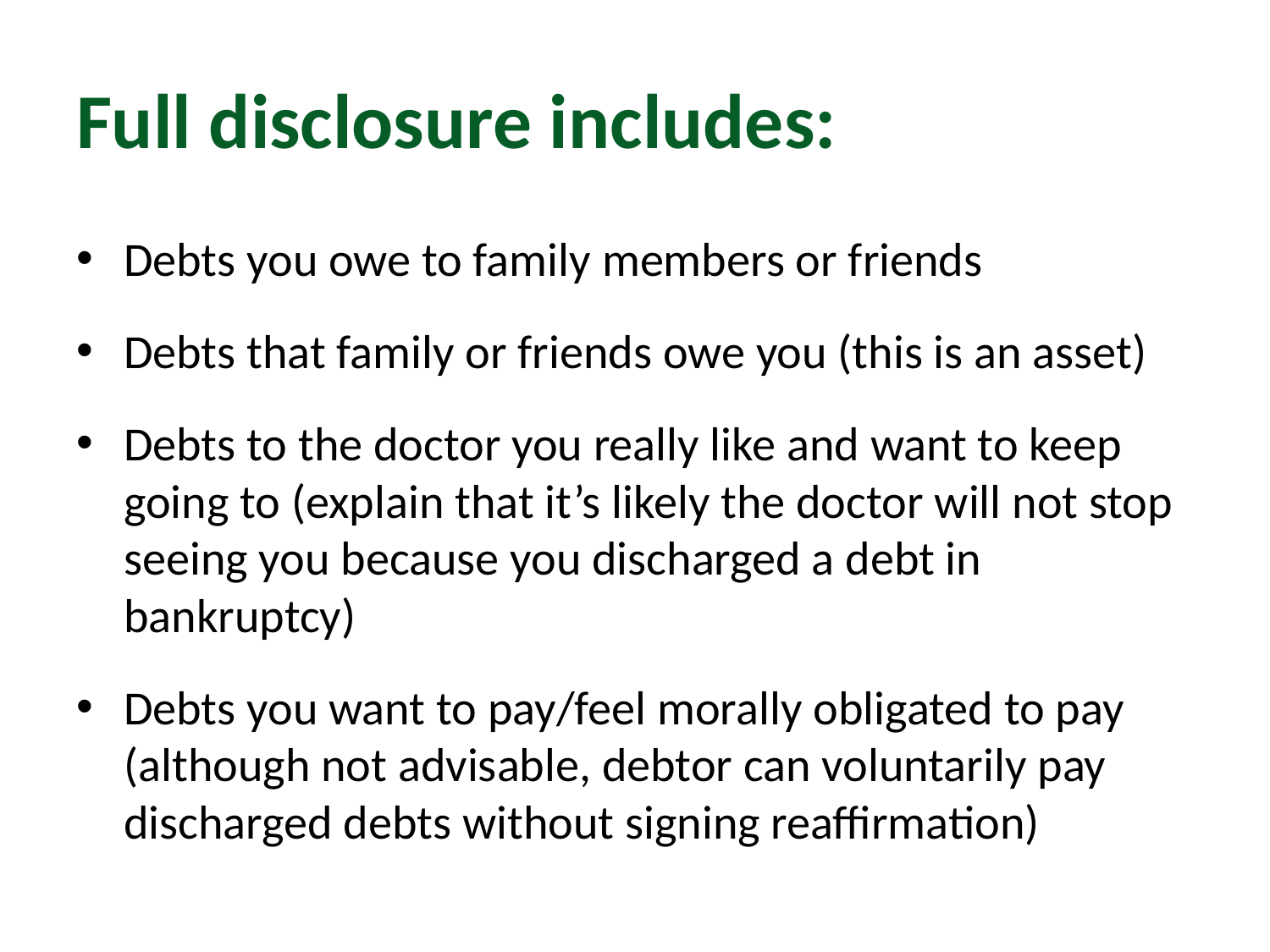

# Full disclosure includes:
Debts you owe to family members or friends
Debts that family or friends owe you (this is an asset)
Debts to the doctor you really like and want to keep going to (explain that it’s likely the doctor will not stop seeing you because you discharged a debt in bankruptcy)
Debts you want to pay/feel morally obligated to pay (although not advisable, debtor can voluntarily pay discharged debts without signing reaffirmation)